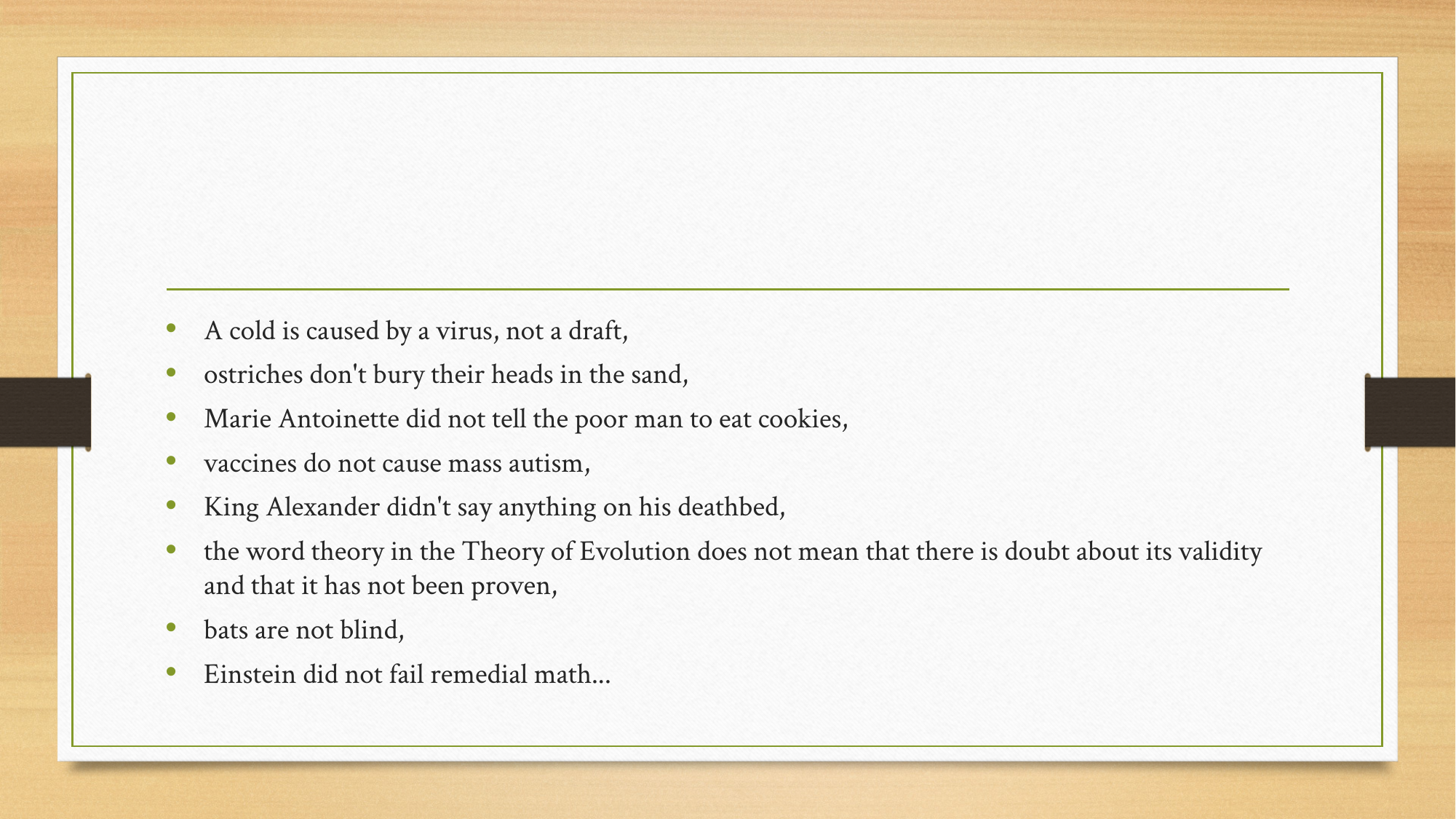

A cold is caused by a virus, not a draft,
ostriches don't bury their heads in the sand,
Marie Antoinette did not tell the poor man to eat cookies,
vaccines do not cause mass autism,
King Alexander didn't say anything on his deathbed,
the word theory in the Theory of Evolution does not mean that there is doubt about its validity and that it has not been proven,
bats are not blind,
Einstein did not fail remedial math...